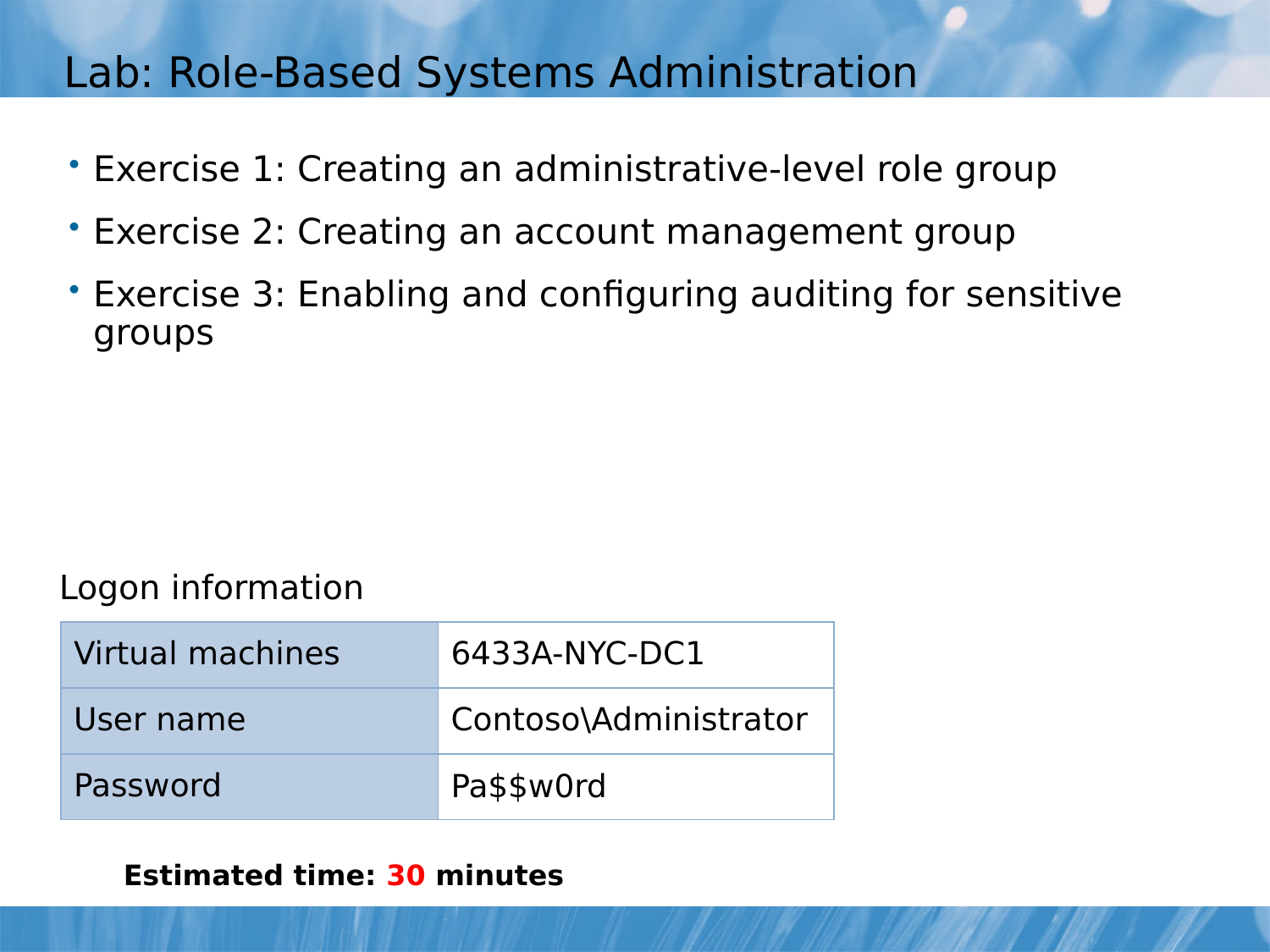

# Lab: Role-Based Systems Administration
Exercise 1: Creating an administrative-level role group
Exercise 2: Creating an account management group
Exercise 3: Enabling and configuring auditing for sensitive groups
Logon information
| Virtual machines | 6433A-NYC-DC1 |
| --- | --- |
| User name | Contoso\Administrator |
| Password | Pa$$w0rd |
Estimated time: 30 minutes